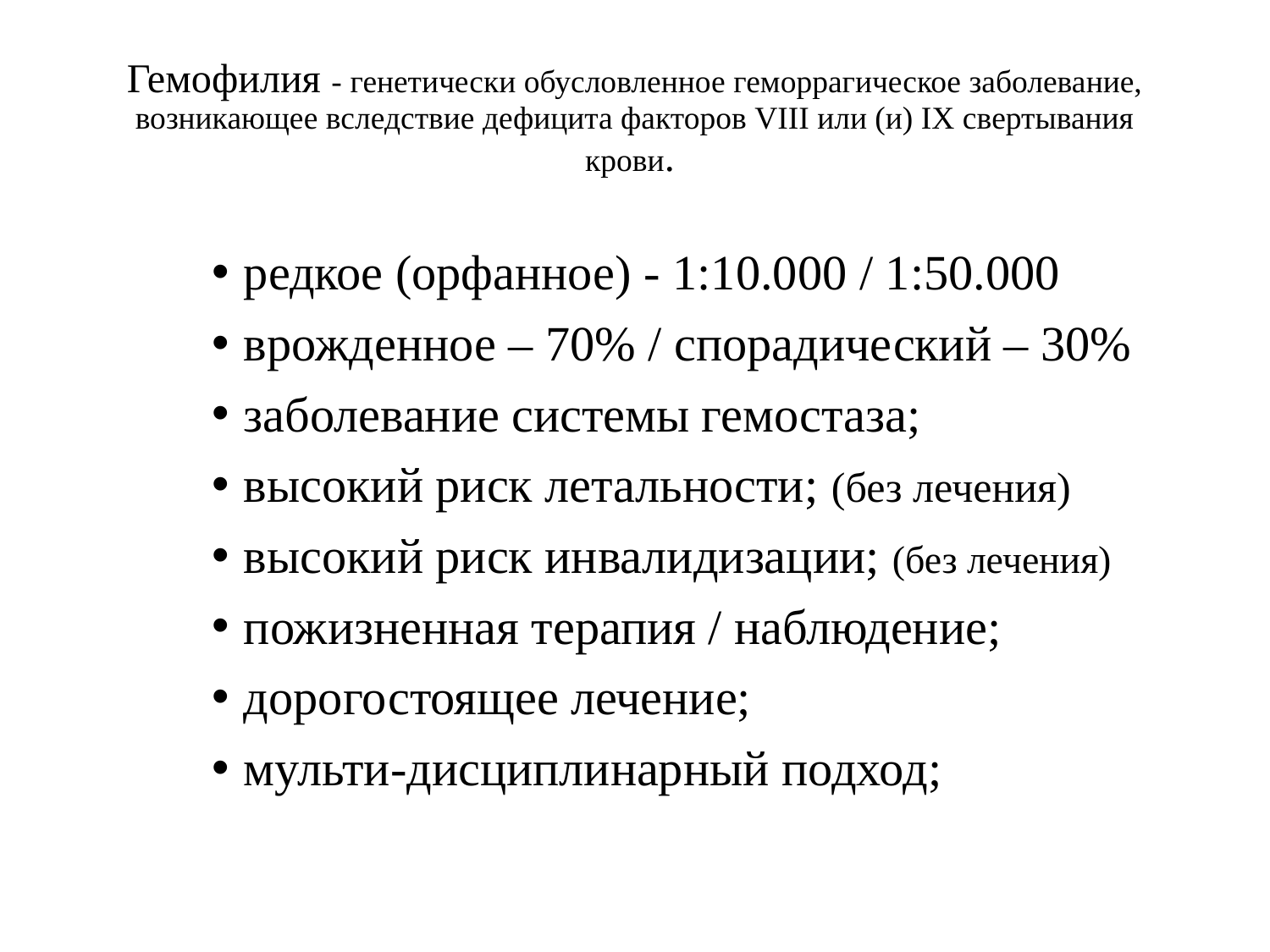

# Гемофилия - генетически обусловленное геморрагическое заболевание, возникающее вследствие дефицита факторов VIII или (и) IX свертывания крови.
редкое (орфанное) - 1:10.000 / 1:50.000
врожденное – 70% / спорадический – 30%
заболевание системы гемостаза;
высокий риск летальности; (без лечения)
высокий риск инвалидизации; (без лечения)
пожизненная терапия / наблюдение;
дорогостоящее лечение;
мульти-дисциплинарный подход;